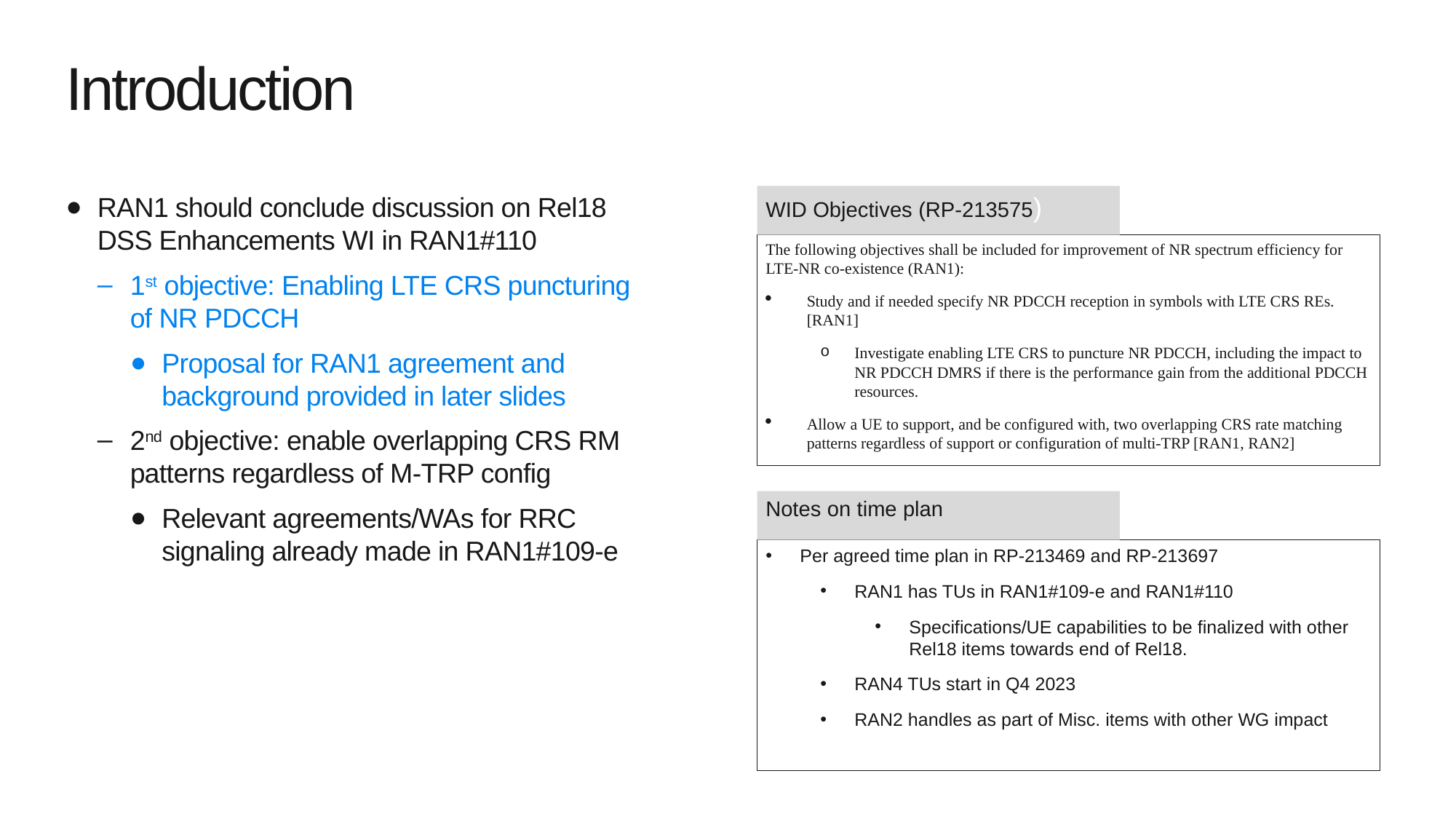

# Introduction
RAN1 should conclude discussion on Rel18 DSS Enhancements WI in RAN1#110
1st objective: Enabling LTE CRS puncturing of NR PDCCH
Proposal for RAN1 agreement and background provided in later slides
2nd objective: enable overlapping CRS RM patterns regardless of M-TRP config
Relevant agreements/WAs for RRC signaling already made in RAN1#109-e

WID Objectives (RP-213575)
The following objectives shall be included for improvement of NR spectrum efficiency for LTE-NR co-existence (RAN1):
Study and if needed specify NR PDCCH reception in symbols with LTE CRS REs. [RAN1]
Investigate enabling LTE CRS to puncture NR PDCCH, including the impact to NR PDCCH DMRS if there is the performance gain from the additional PDCCH resources.
Allow a UE to support, and be configured with, two overlapping CRS rate matching patterns regardless of support or configuration of multi-TRP [RAN1, RAN2]

Notes on time plan
Per agreed time plan in RP-213469 and RP-213697
RAN1 has TUs in RAN1#109-e and RAN1#110
Specifications/UE capabilities to be finalized with other Rel18 items towards end of Rel18.
RAN4 TUs start in Q4 2023
RAN2 handles as part of Misc. items with other WG impact